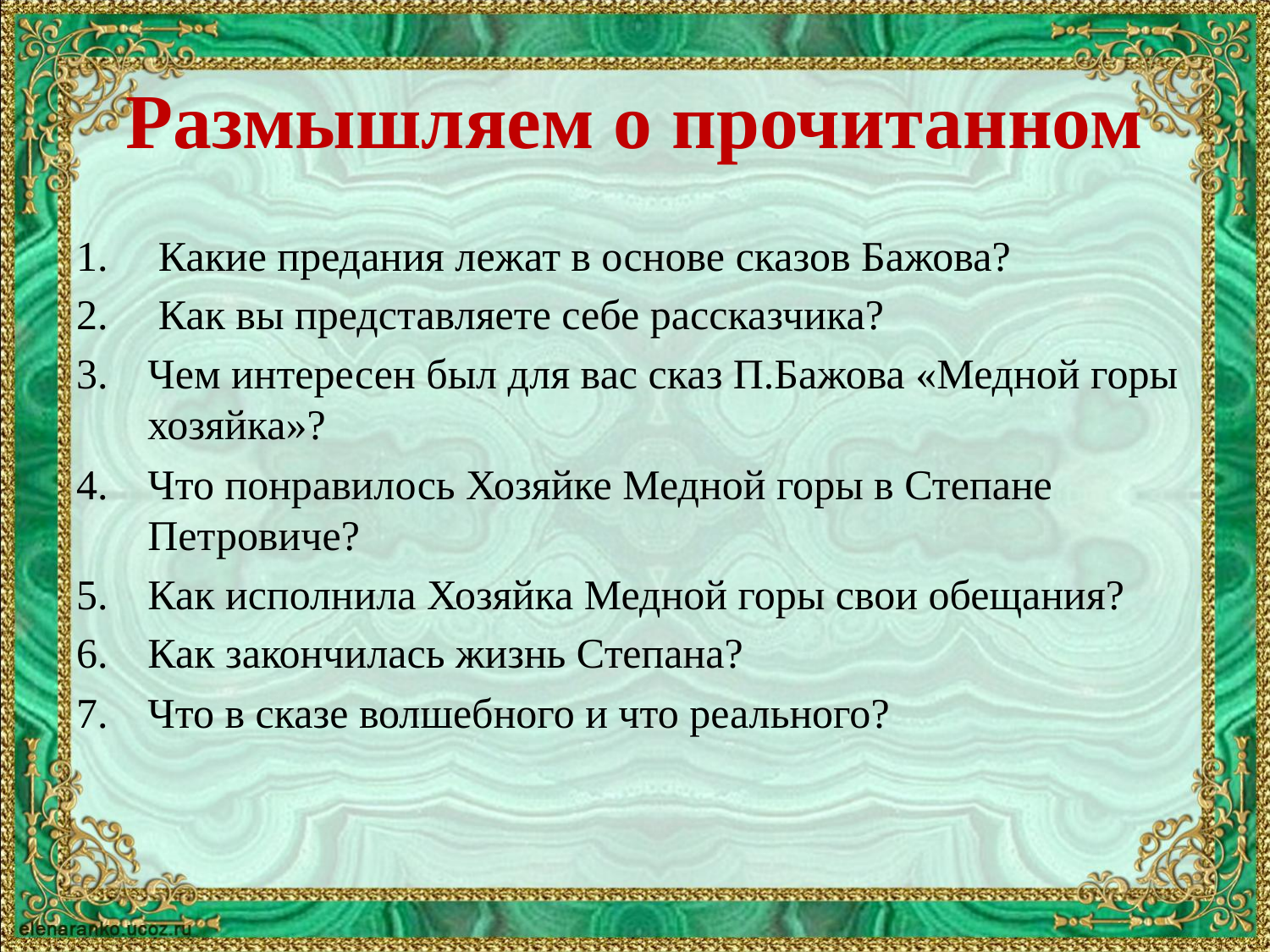

# Размышляем о прочитанном
 Какие предания лежат в основе сказов Бажова?
 Как вы представляете себе рассказчика?
Чем интересен был для вас сказ П.Бажова «Медной горы хозяйка»?
Что понравилось Хозяйке Медной горы в Степане Петровиче?
Как исполнила Хозяйка Медной горы свои обещания?
Как закончилась жизнь Степана?
Что в сказе волшебного и что реального?